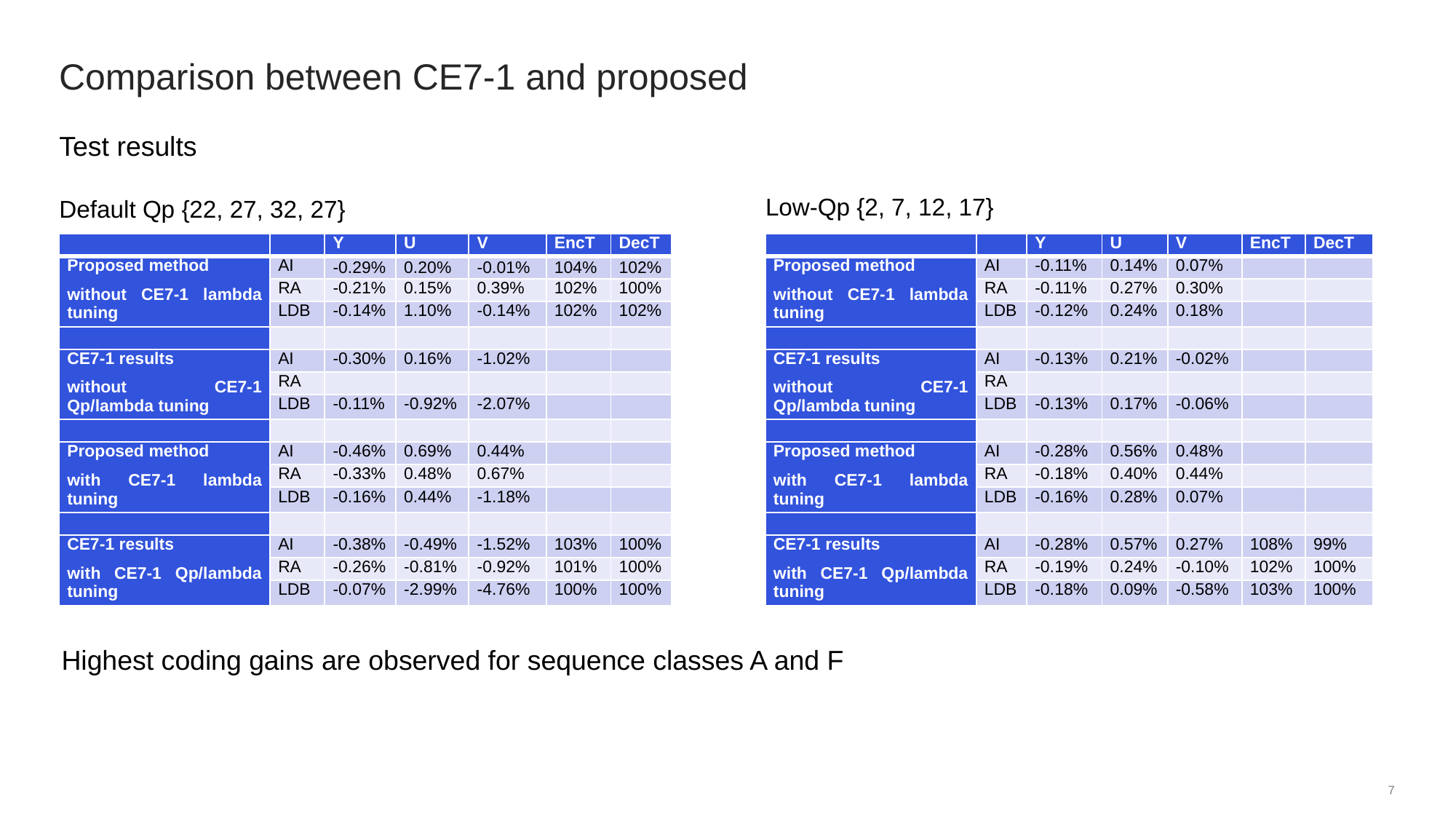

Comparison between CE7-1 and proposed
Test results

Low-Qp {2, 7, 12, 17}
Default Qp {22, 27, 32, 27}
|  |  | Y | U | V | EncT | DecT |
| --- | --- | --- | --- | --- | --- | --- |
| Proposed method without CE7-1 lambda tuning | AI | -0.29% | 0.20% | -0.01% | 104% | 102% |
|  | RA | -0.21% | 0.15% | 0.39% | 102% | 100% |
|  | LDB | -0.14% | 1.10% | -0.14% | 102% | 102% |
|  |  |  |  |  |  |  |
| CE7-1 results without CE7-1 Qp/lambda tuning | AI | -0.30% | 0.16% | -1.02% |  |  |
|  | RA |  |  |  |  |  |
|  | LDB | -0.11% | -0.92% | -2.07% |  |  |
|  |  |  |  |  |  |  |
| Proposed method with CE7-1 lambda tuning | AI | -0.46% | 0.69% | 0.44% |  |  |
|  | RA | -0.33% | 0.48% | 0.67% |  |  |
|  | LDB | -0.16% | 0.44% | -1.18% |  |  |
|  |  |  |  |  |  |  |
| CE7-1 results with CE7-1 Qp/lambda tuning | AI | -0.38% | -0.49% | -1.52% | 103% | 100% |
|  | RA | -0.26% | -0.81% | -0.92% | 101% | 100% |
|  | LDB | -0.07% | -2.99% | -4.76% | 100% | 100% |
|  |  | Y | U | V | EncT | DecT |
| --- | --- | --- | --- | --- | --- | --- |
| Proposed method without CE7-1 lambda tuning | AI | -0.11% | 0.14% | 0.07% |  |  |
|  | RA | -0.11% | 0.27% | 0.30% |  |  |
|  | LDB | -0.12% | 0.24% | 0.18% |  |  |
|  |  |  |  |  |  |  |
| CE7-1 results without CE7-1 Qp/lambda tuning | AI | -0.13% | 0.21% | -0.02% |  |  |
|  | RA |  |  |  |  |  |
|  | LDB | -0.13% | 0.17% | -0.06% |  |  |
|  |  |  |  |  |  |  |
| Proposed method with CE7-1 lambda tuning | AI | -0.28% | 0.56% | 0.48% |  |  |
|  | RA | -0.18% | 0.40% | 0.44% |  |  |
|  | LDB | -0.16% | 0.28% | 0.07% |  |  |
|  |  |  |  |  |  |  |
| CE7-1 results with CE7-1 Qp/lambda tuning | AI | -0.28% | 0.57% | 0.27% | 108% | 99% |
|  | RA | -0.19% | 0.24% | -0.10% | 102% | 100% |
|  | LDB | -0.18% | 0.09% | -0.58% | 103% | 100% |
Highest coding gains are observed for sequence classes A and F